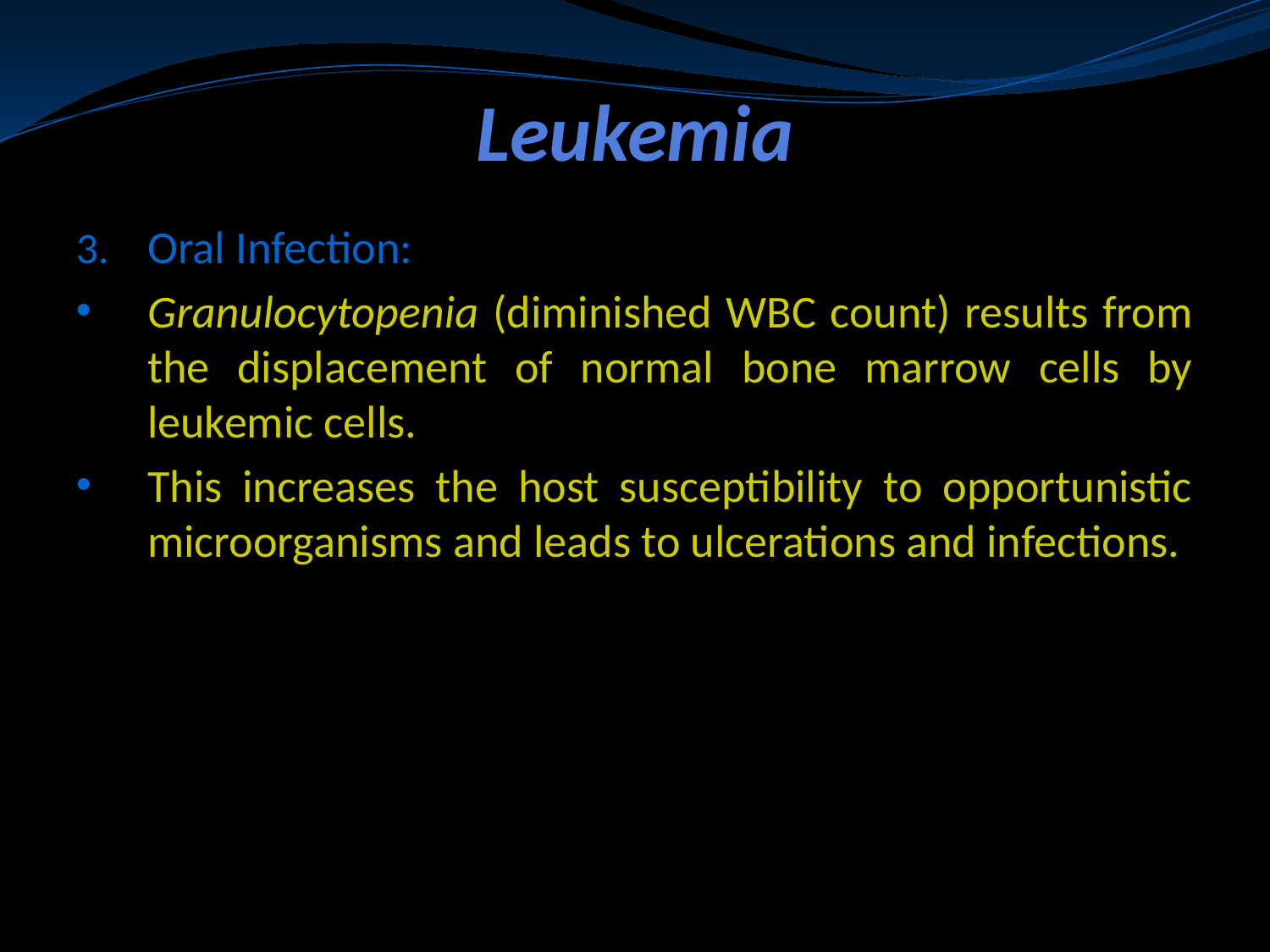

# Leukemia
Oral Infection:
Granulocytopenia (diminished WBC count) results from the displacement of normal bone marrow cells by leukemic cells.
This increases the host susceptibility to opportunistic microorganisms and leads to ulcerations and infections.